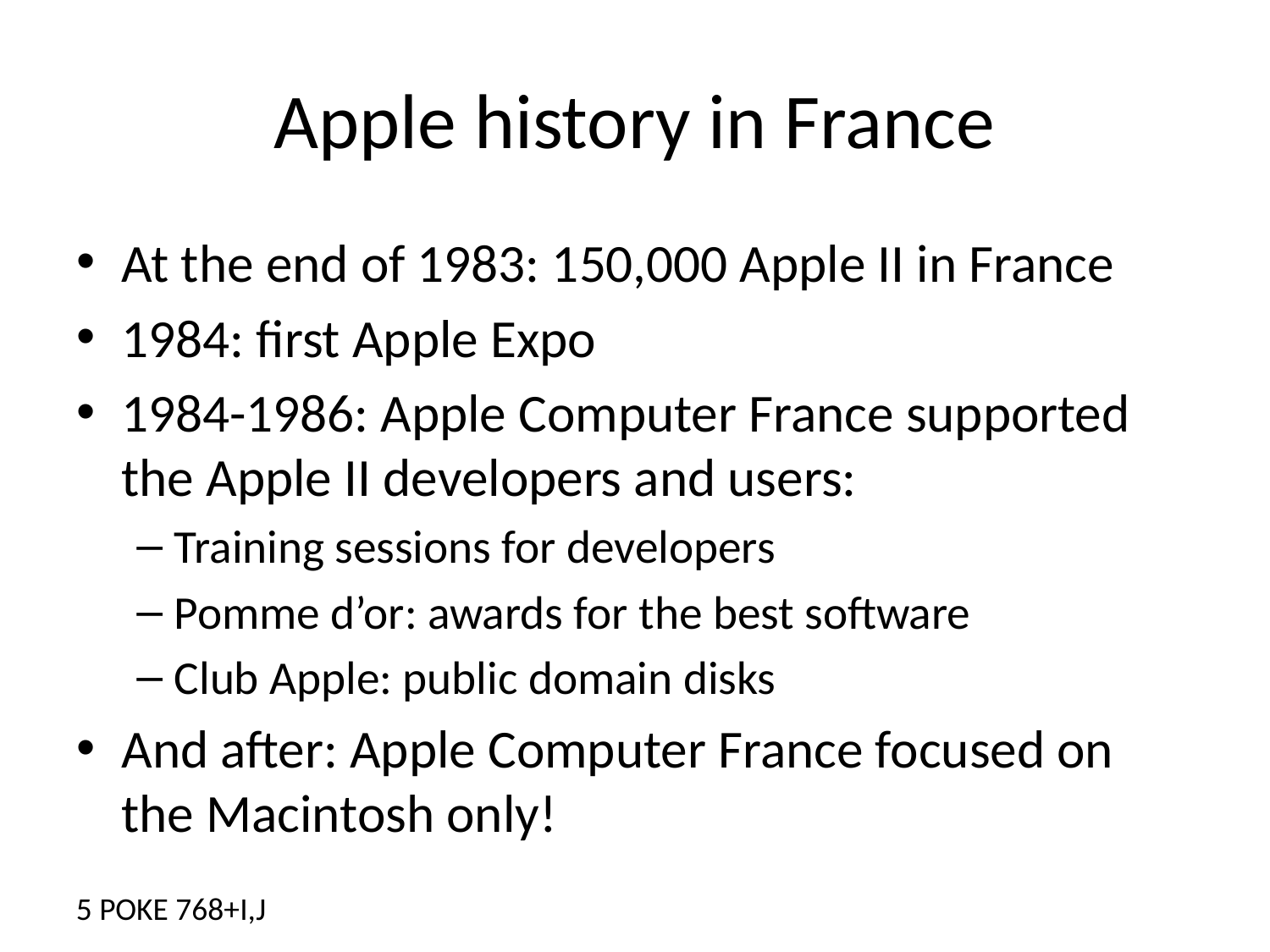

# Apple history in France
At the end of 1983: 150,000 Apple II in France
1984: first Apple Expo
1984-1986: Apple Computer France supported the Apple II developers and users:
Training sessions for developers
Pomme d’or: awards for the best software
Club Apple: public domain disks
And after: Apple Computer France focused on the Macintosh only!
5 POKE 768+I,J